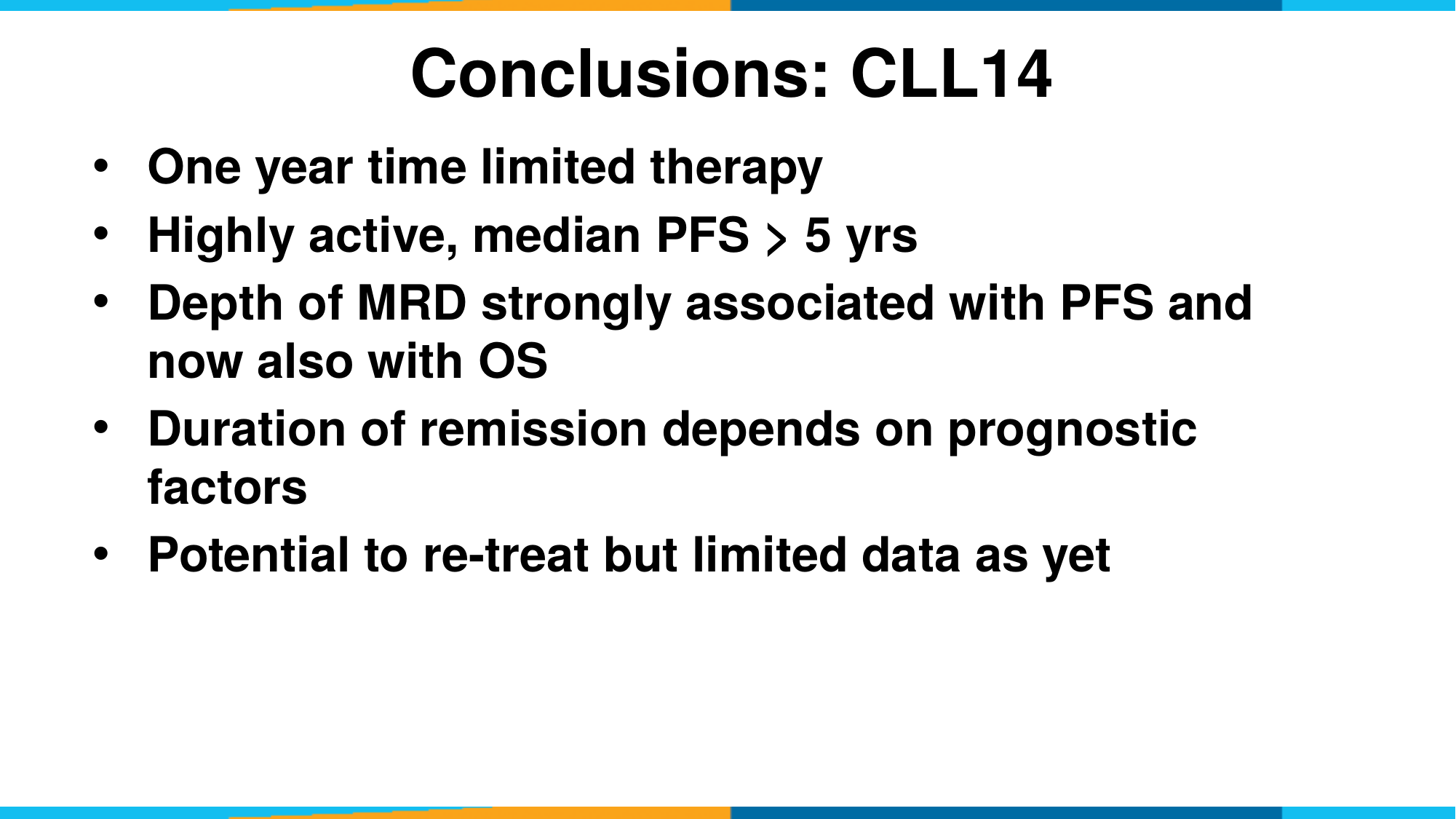

# Conclusions: CLL14
One year time limited therapy
Highly active, median PFS > 5 yrs
Depth of MRD strongly associated with PFS and now also with OS
Duration of remission depends on prognostic factors
Potential to re-treat but limited data as yet